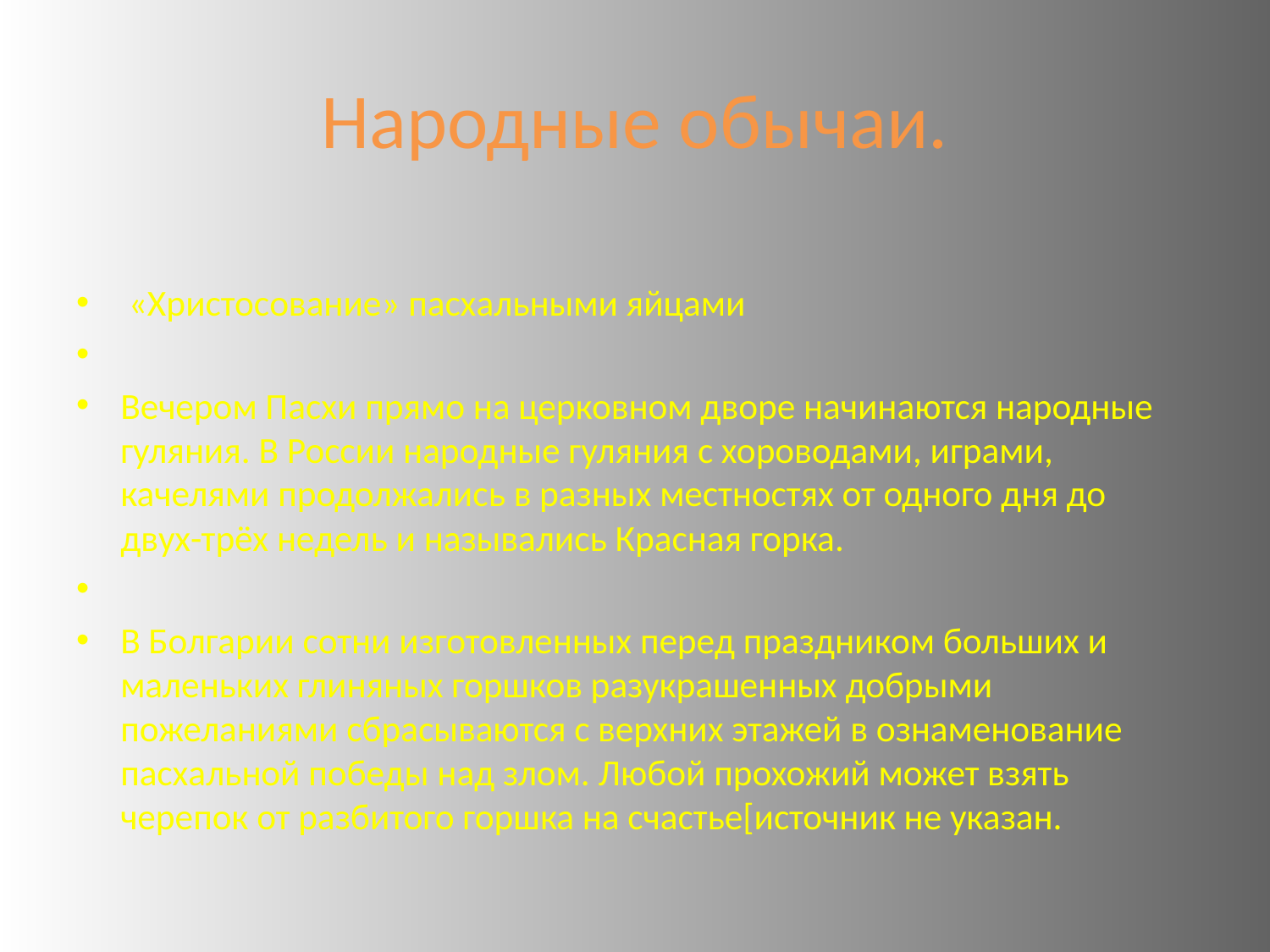

# Народные обычаи.

 «Христосование» пасхальными яйцами

Вечером Пасхи прямо на церковном дворе начинаются народные гуляния. В России народные гуляния с хороводами, играми, качелями продолжались в разных местностях от одного дня до двух-трёх недель и назывались Красная горка.

В Болгарии сотни изготовленных перед праздником больших и маленьких глиняных горшков разукрашенных добрыми пожеланиями сбрасываются с верхних этажей в ознаменование пасхальной победы над злом. Любой прохожий может взять черепок от разбитого горшка на счастье[источник не указан.